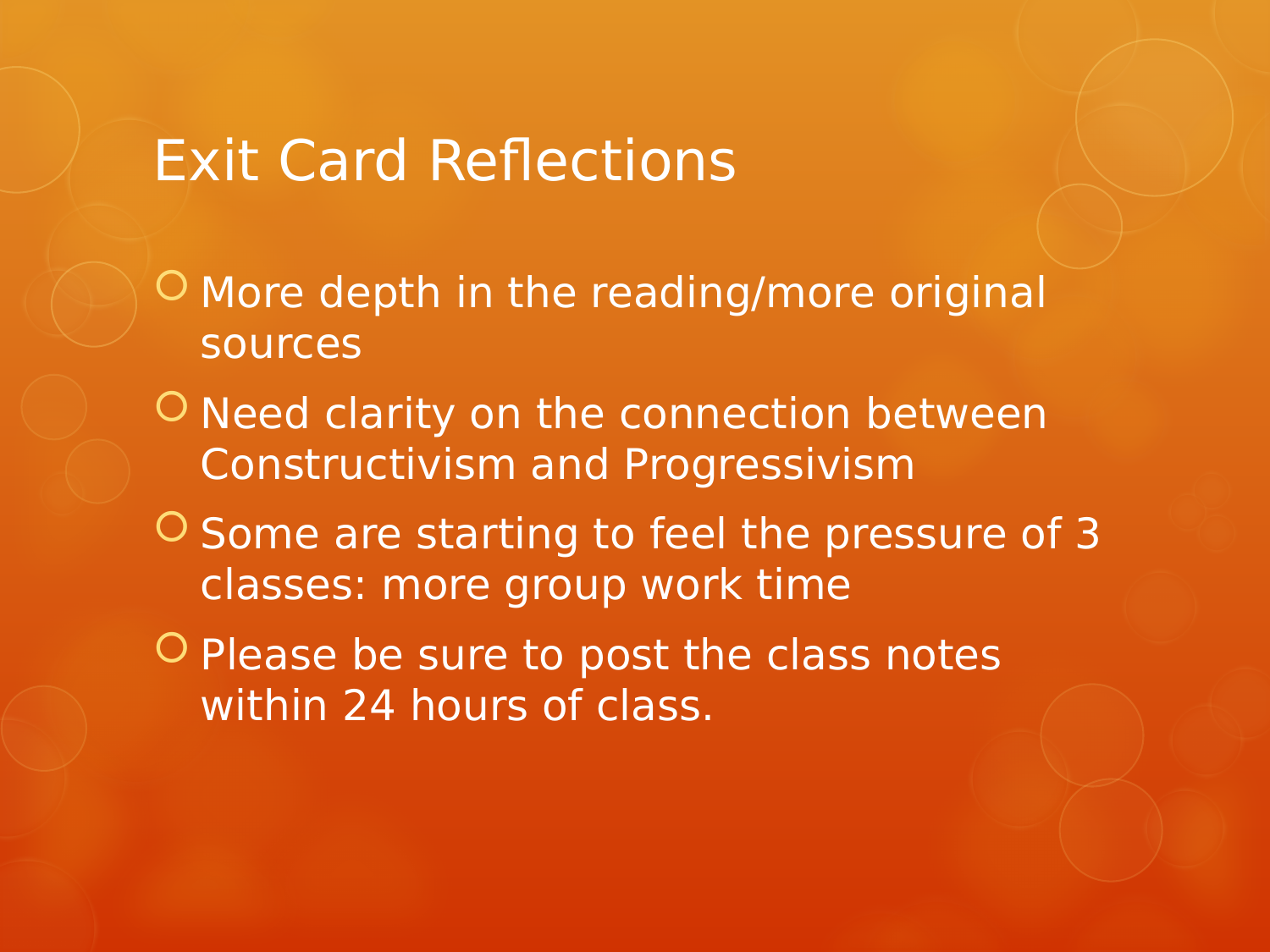

# Exit Card Reflections
More depth in the reading/more original sources
Need clarity on the connection between Constructivism and Progressivism
Some are starting to feel the pressure of 3 classes: more group work time
Please be sure to post the class notes within 24 hours of class.